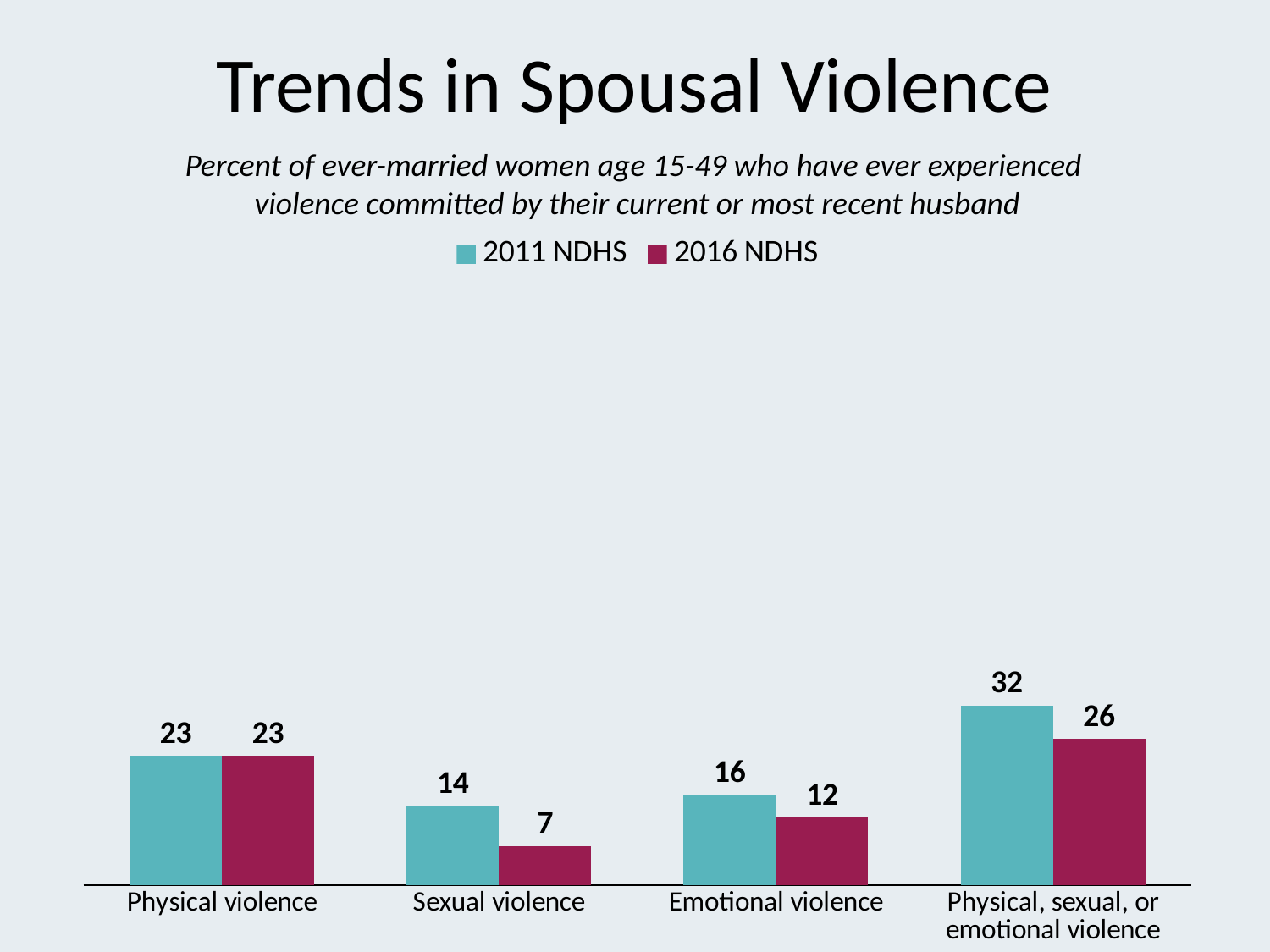

# Trends in Spousal Violence
Percent of ever-married women age 15-49 who have ever experienced
violence committed by their current or most recent husband

### Chart

| Category | 2011 NDHS | 2016 NDHS |
|---|---|---|
| Physical violence | 23.0 | 23.0 |
| Sexual violence | 14.0 | 7.0 |
| Emotional violence | 16.0 | 12.0 |
| Physical, sexual, or emotional violence | 32.0 | 26.0 |